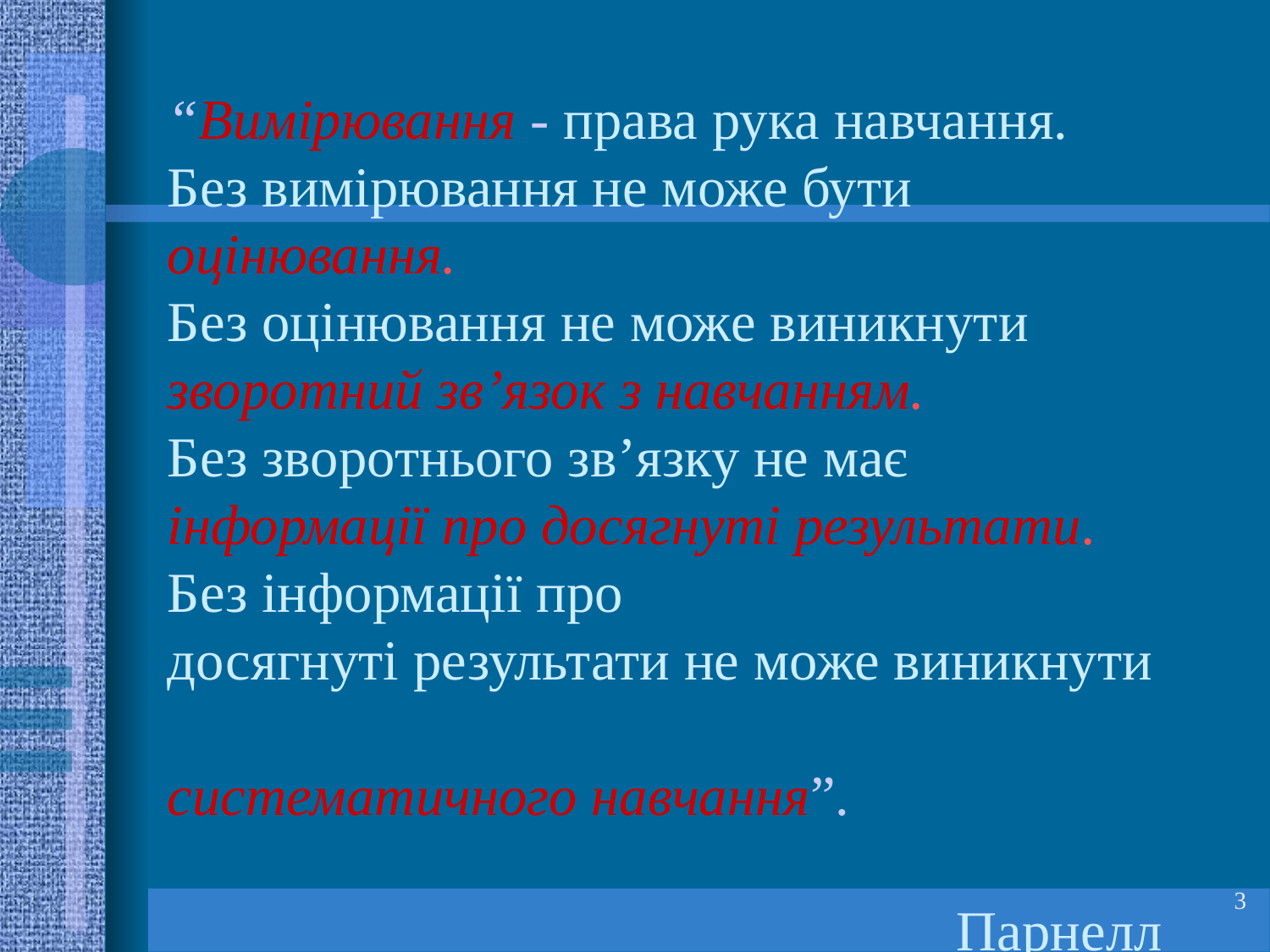

“Вимірювання - права рука навчання.
Без вимірювання не може бути оцінювання.
Без оцінювання не може виникнути зворотний зв’язок з навчанням.
Без зворотнього зв’язку не має  інформації про досягнуті результати.
Без інформації про
досягнуті результати не може виникнути
систематичного навчання”.
Парнелл
3